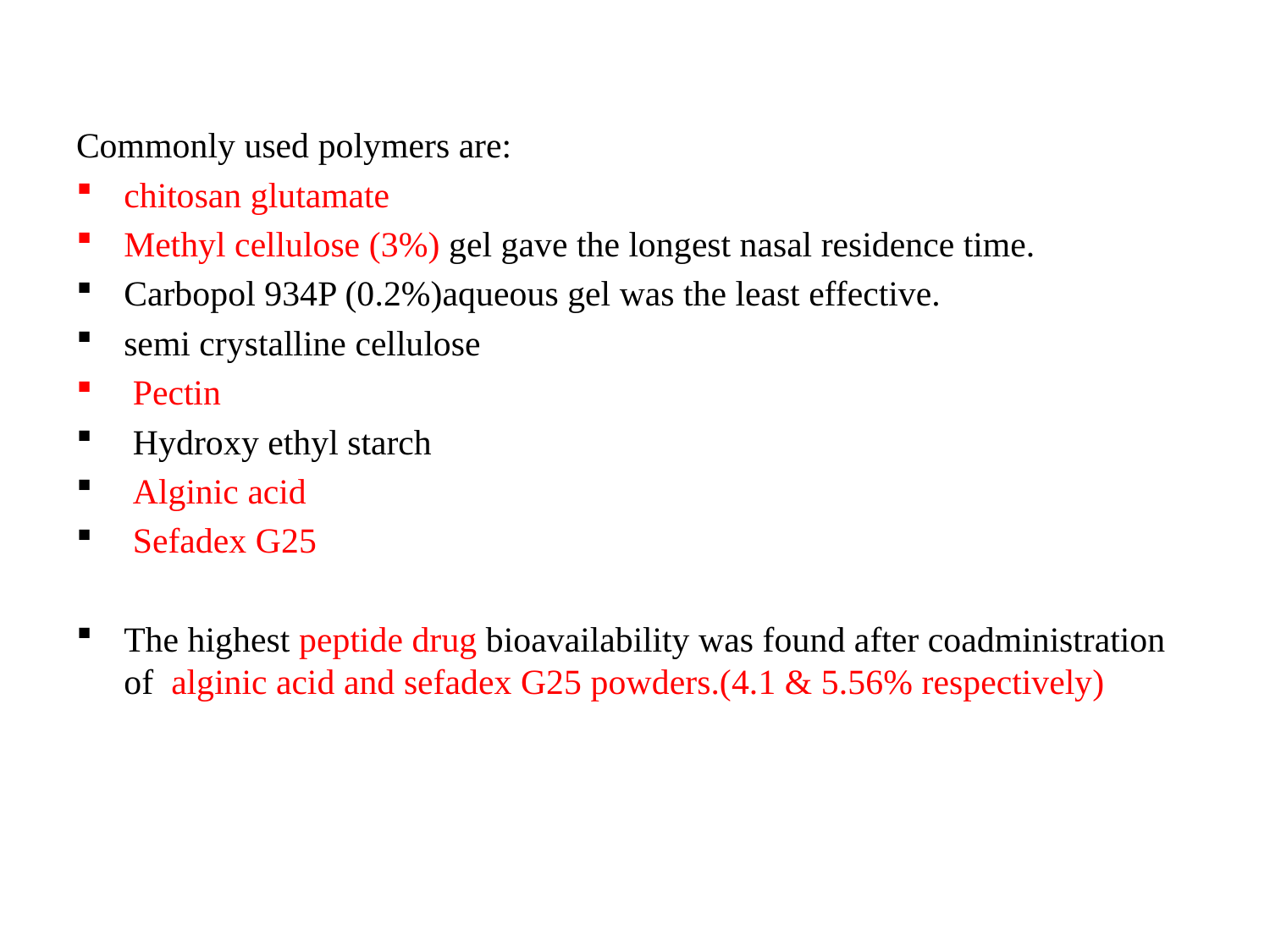

Commonly used polymers are:
chitosan glutamate
Methyl cellulose (3%) gel gave the longest nasal residence time.
Carbopol 934P (0.2%)aqueous gel was the least effective.
semi crystalline cellulose
 Pectin
 Hydroxy ethyl starch
 Alginic acid
 Sefadex G25

The highest peptide drug bioavailability was found after coadministration of  alginic acid and sefadex G25 powders.(4.1 & 5.56% respectively)